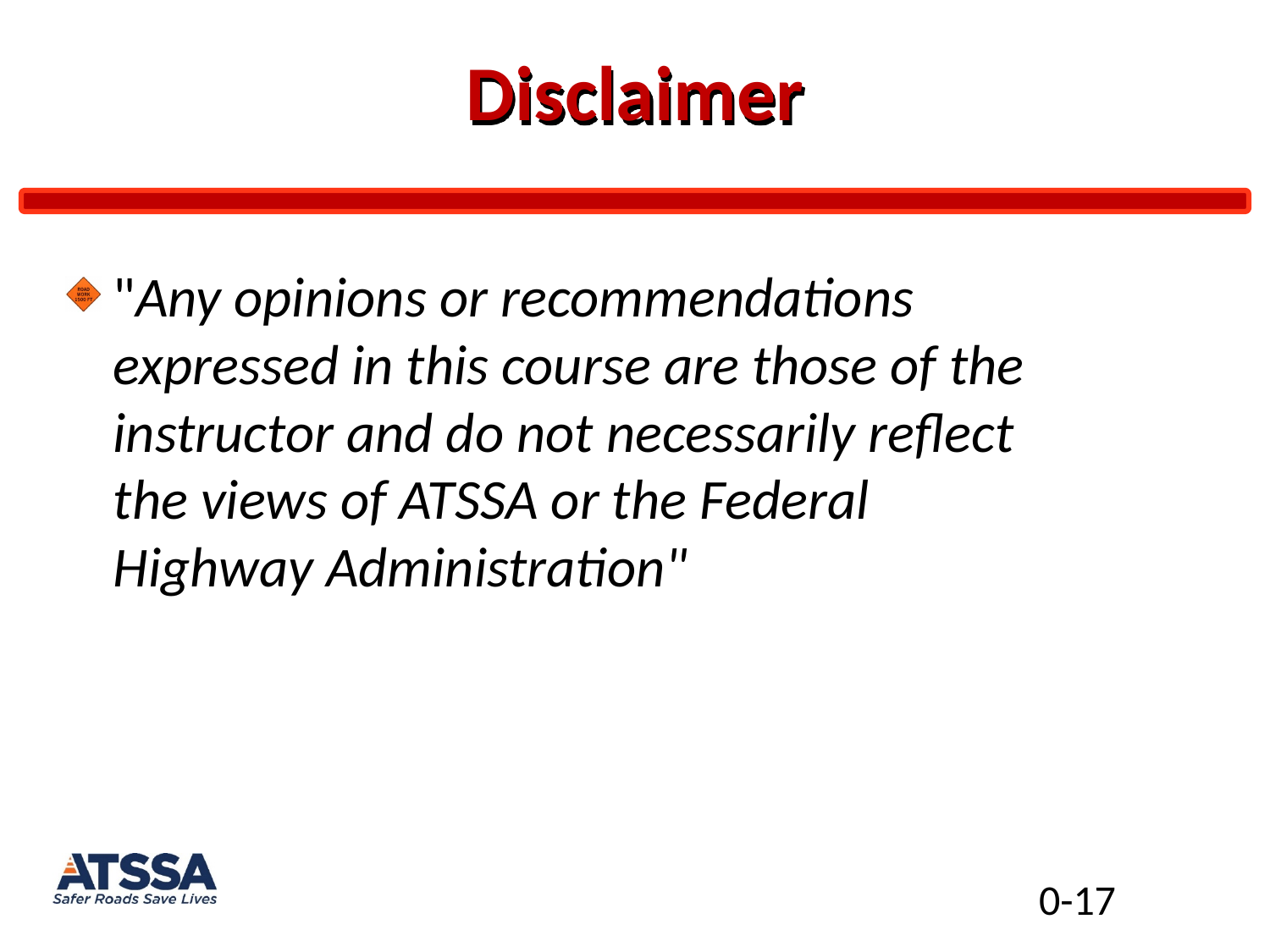

# Disclaimer
"Any opinions or recommendations expressed in this course are those of the instructor and do not necessarily reflect the views of ATSSA or the Federal Highway Administration"